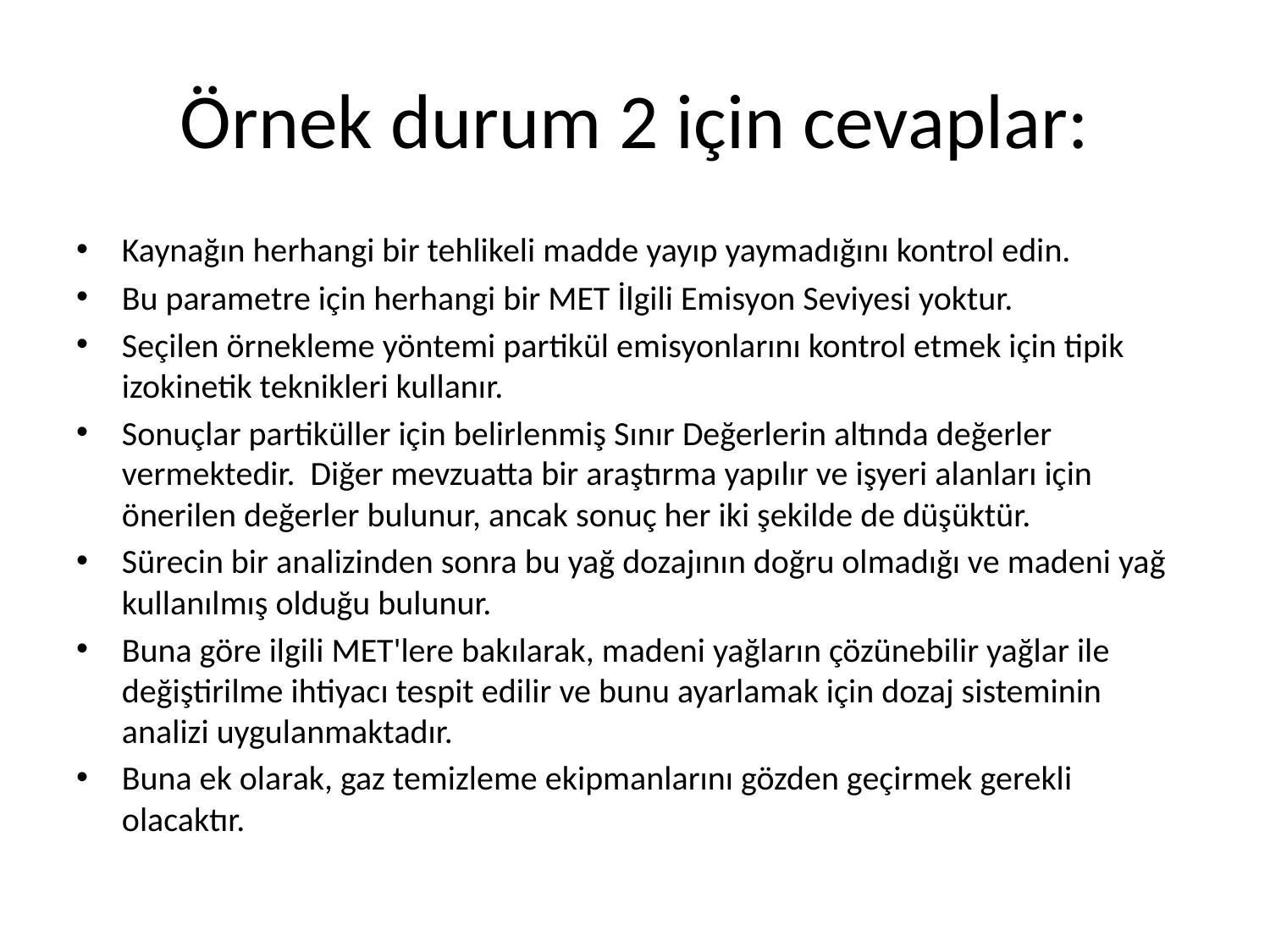

# Örnek durum 2 için cevaplar:
Kaynağın herhangi bir tehlikeli madde yayıp yaymadığını kontrol edin.
Bu parametre için herhangi bir MET İlgili Emisyon Seviyesi yoktur.
Seçilen örnekleme yöntemi partikül emisyonlarını kontrol etmek için tipik izokinetik teknikleri kullanır.
Sonuçlar partiküller için belirlenmiş Sınır Değerlerin altında değerler vermektedir.  Diğer mevzuatta bir araştırma yapılır ve işyeri alanları için önerilen değerler bulunur, ancak sonuç her iki şekilde de düşüktür.
Sürecin bir analizinden sonra bu yağ dozajının doğru olmadığı ve madeni yağ kullanılmış olduğu bulunur.
Buna göre ilgili MET'lere bakılarak, madeni yağların çözünebilir yağlar ile değiştirilme ihtiyacı tespit edilir ve bunu ayarlamak için dozaj sisteminin analizi uygulanmaktadır.
Buna ek olarak, gaz temizleme ekipmanlarını gözden geçirmek gerekli olacaktır.